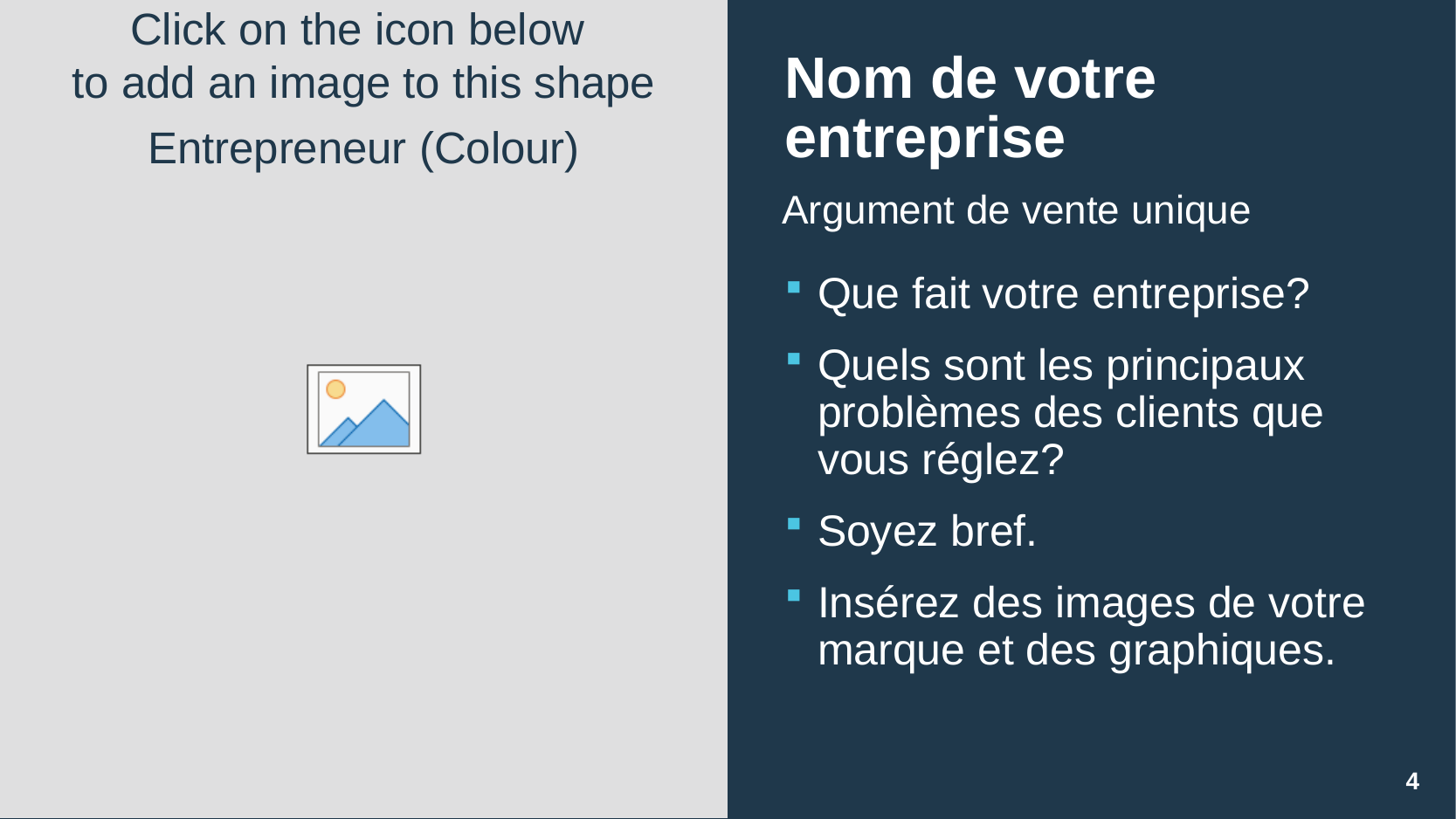

# Nom de votre entreprise
Argument de vente unique
Que fait votre entreprise?
Quels sont les principaux problèmes des clients que vous réglez?
Soyez bref.
Insérez des images de votre marque et des graphiques.